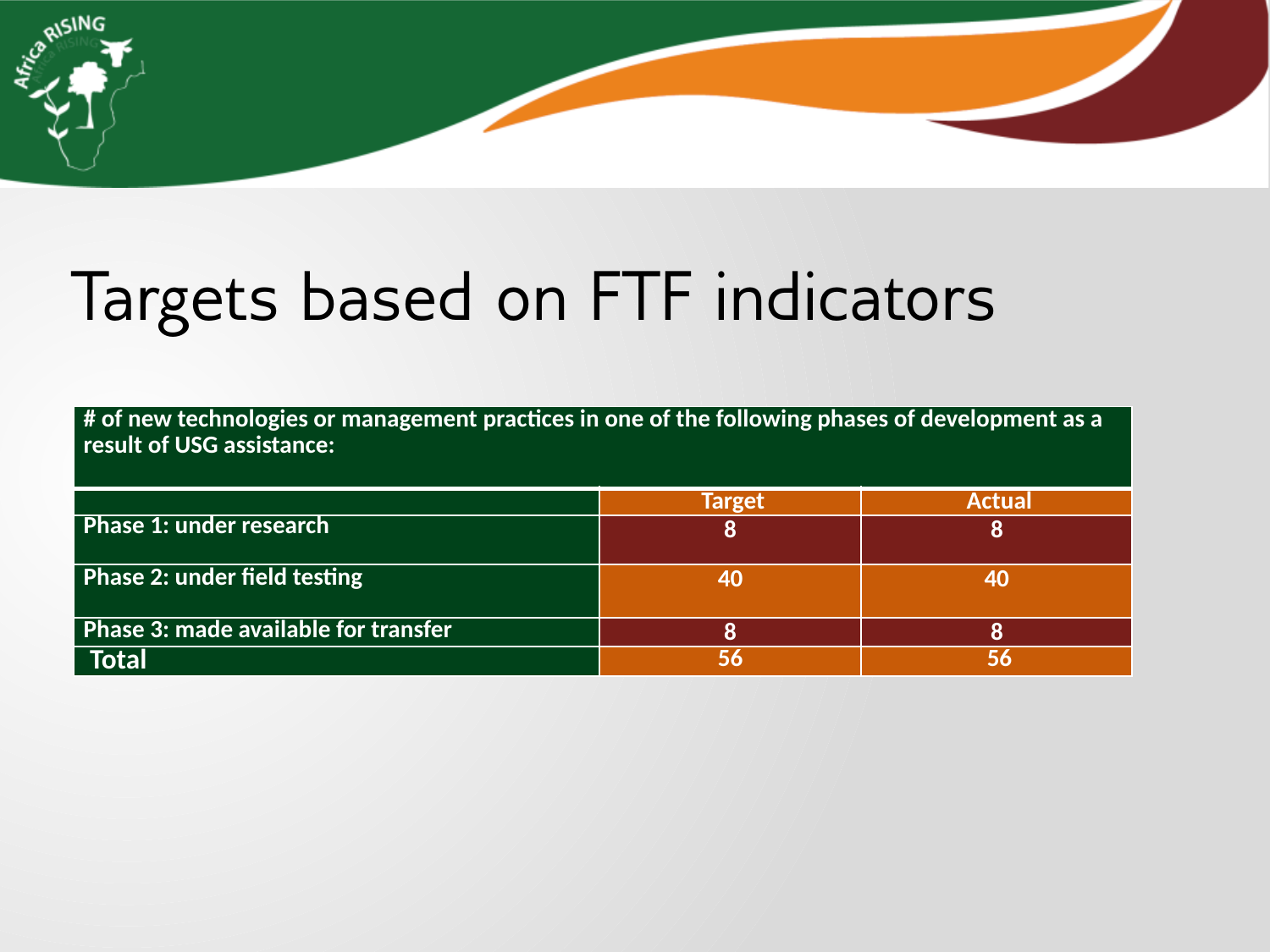

Targets based on FTF indicators
| # of new technologies or management practices in one of the following phases of development as a result of USG assistance: |  |  |
| --- | --- | --- |
|  | Target | Actual |
| Phase 1: under research | 8 | 8 |
| Phase 2: under field testing | 40 | 40 |
| Phase 3: made available for transfer | 8 | 8 |
| Total | 56 | 56 |